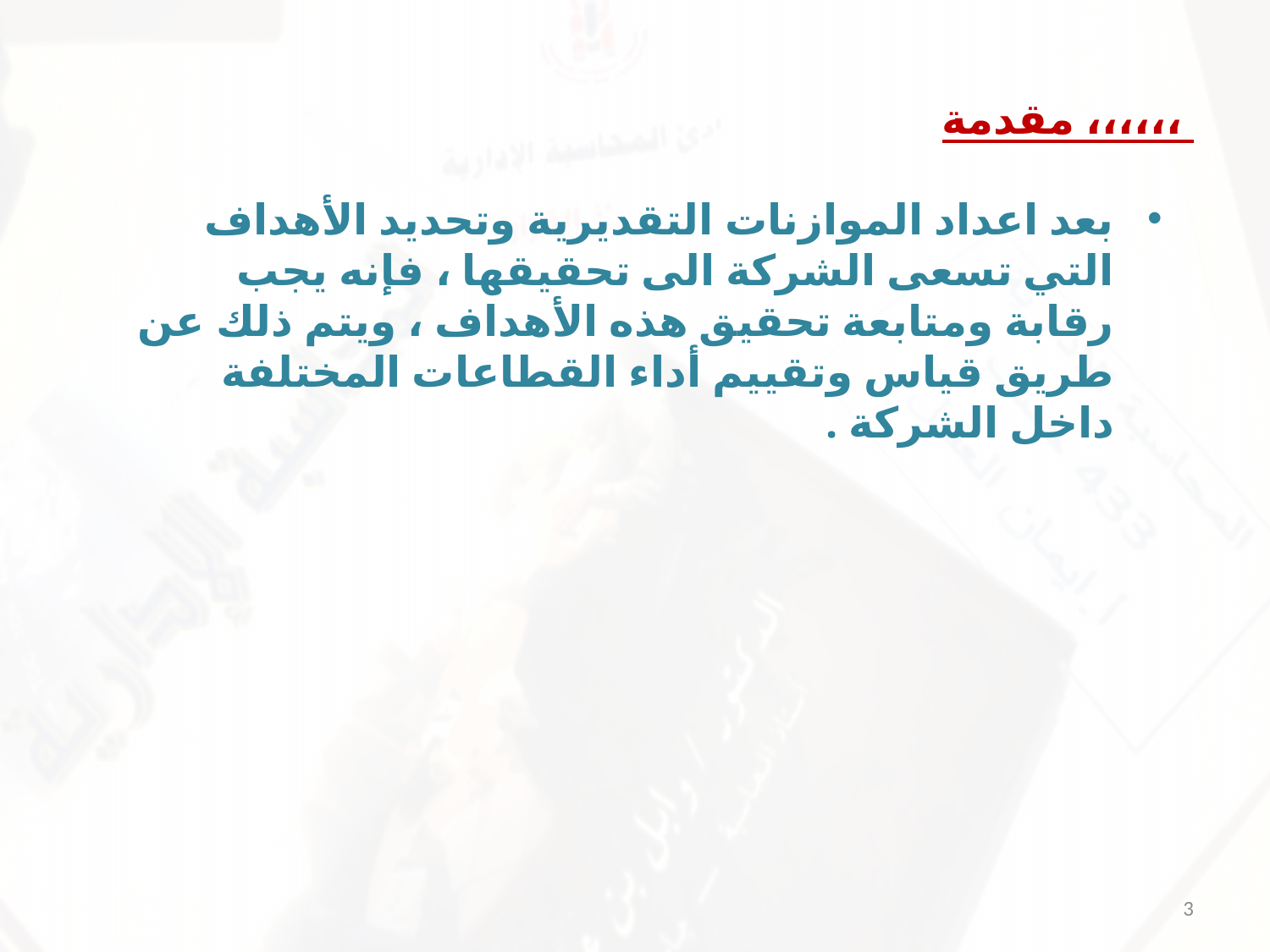

# مقدمة ،،،،،،
بعد اعداد الموازنات التقديرية وتحديد الأهداف التي تسعى الشركة الى تحقيقها ، فإنه يجب رقابة ومتابعة تحقيق هذه الأهداف ، ويتم ذلك عن طريق قياس وتقييم أداء القطاعات المختلفة داخل الشركة .
3